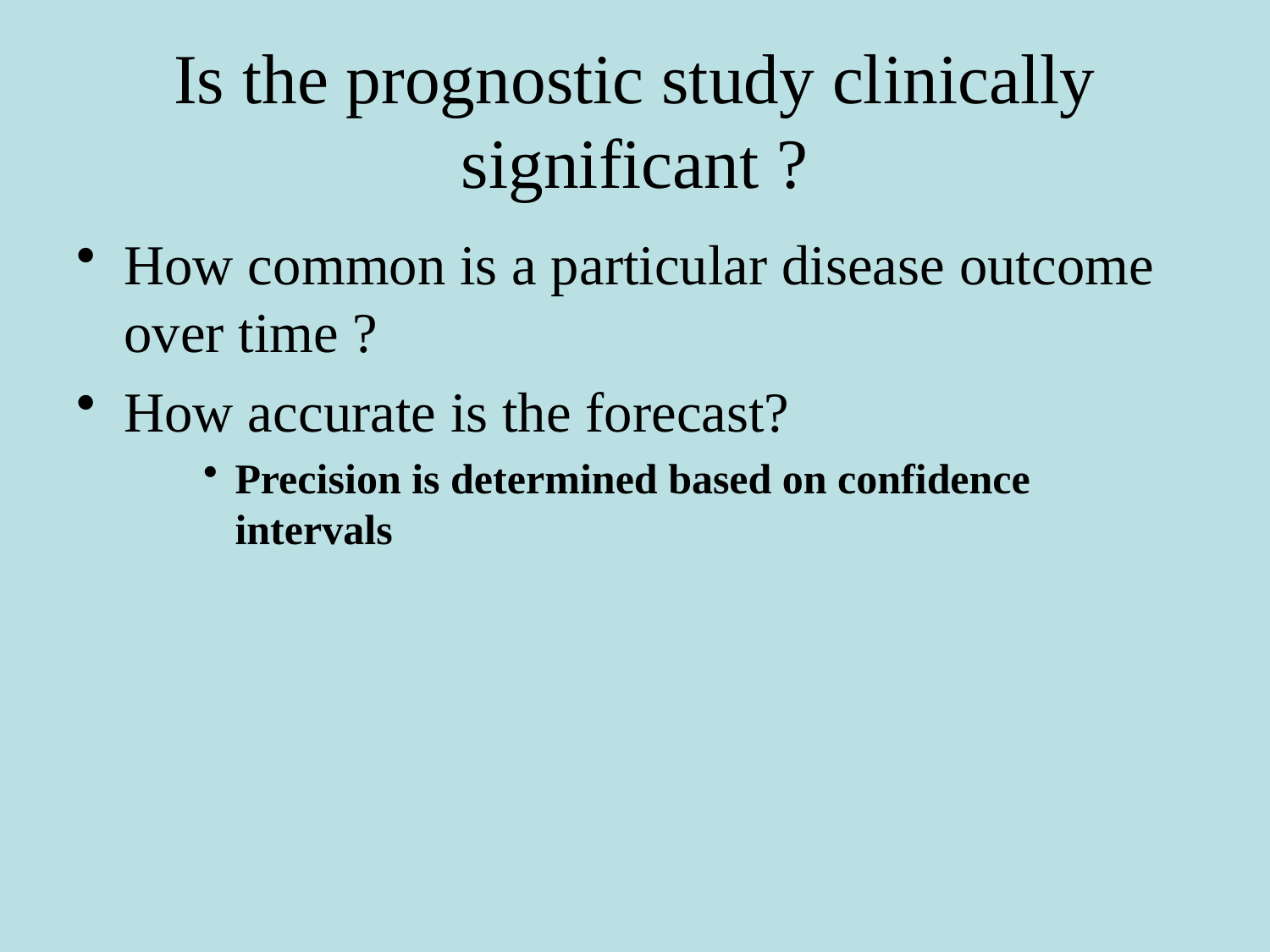

# Is the prognostic study clinically significant ?
How common is a particular disease outcome over time ?
How accurate is the forecast?
Precision is determined based on confidence intervals